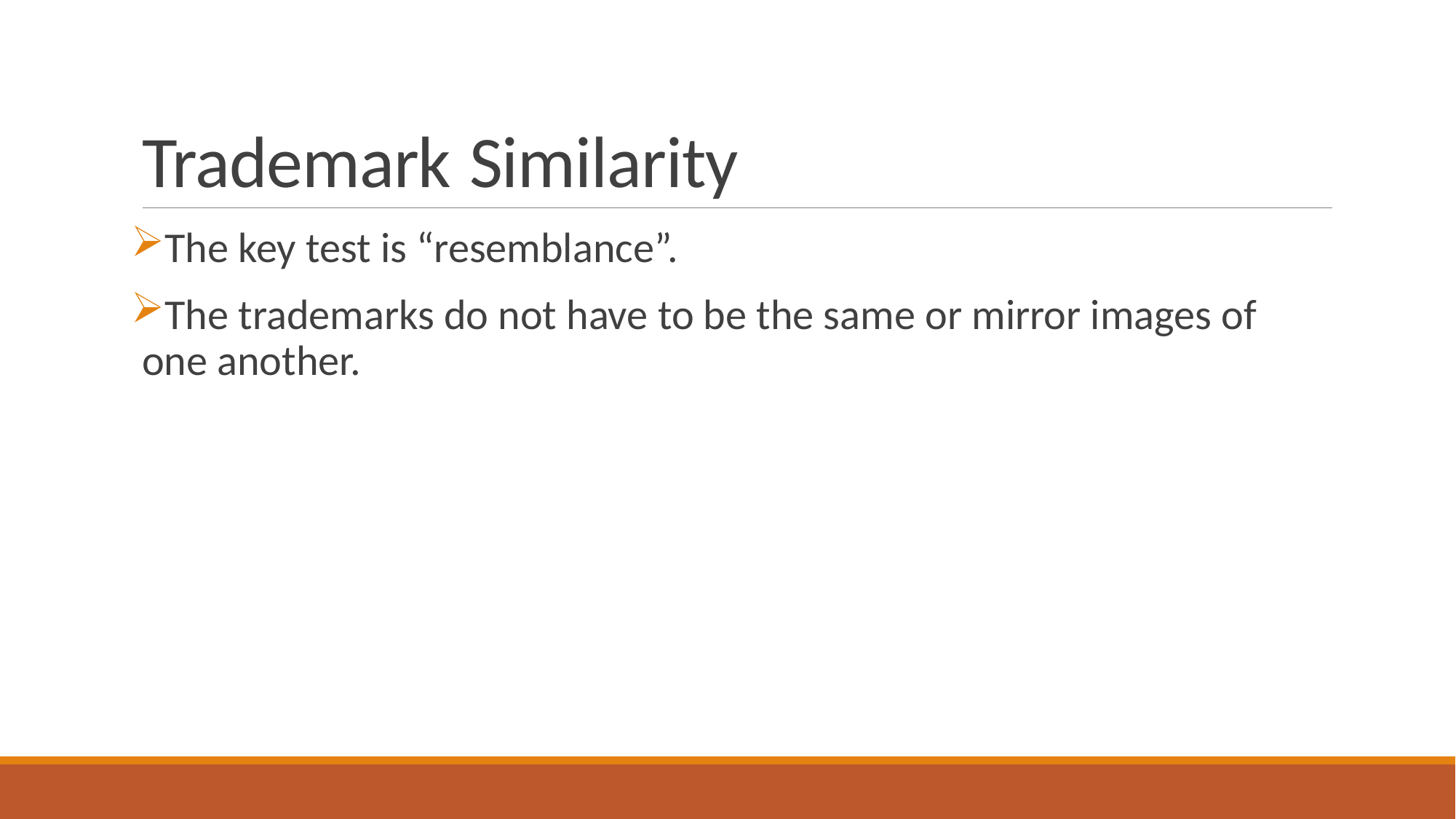

# Trademark	Similarity
The key test is “resemblance”.
The trademarks do not have to be the same or mirror images of one another.